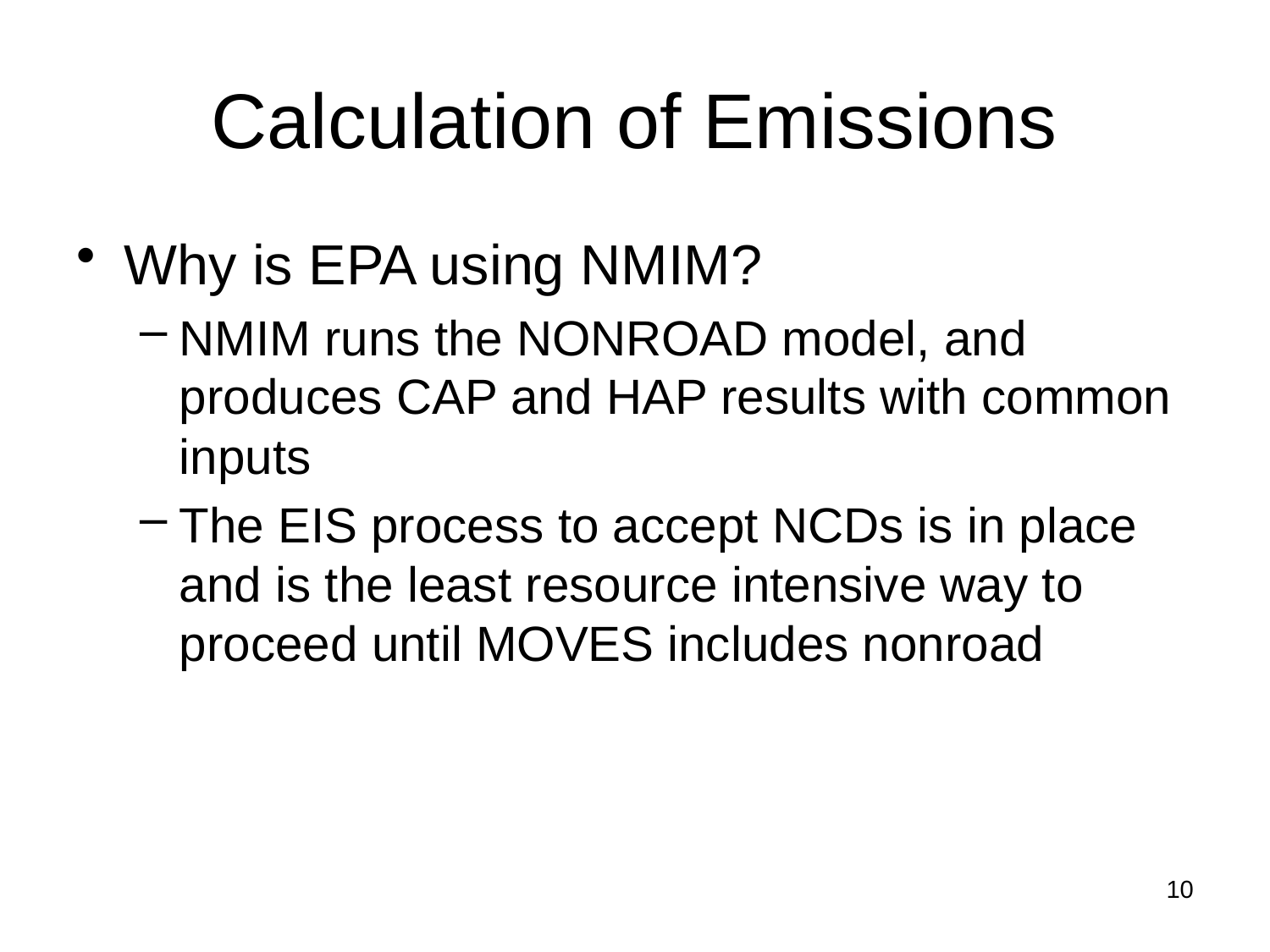

# Calculation of Emissions
Why is EPA using NMIM?
NMIM runs the NONROAD model, and produces CAP and HAP results with common inputs
The EIS process to accept NCDs is in place and is the least resource intensive way to proceed until MOVES includes nonroad
10